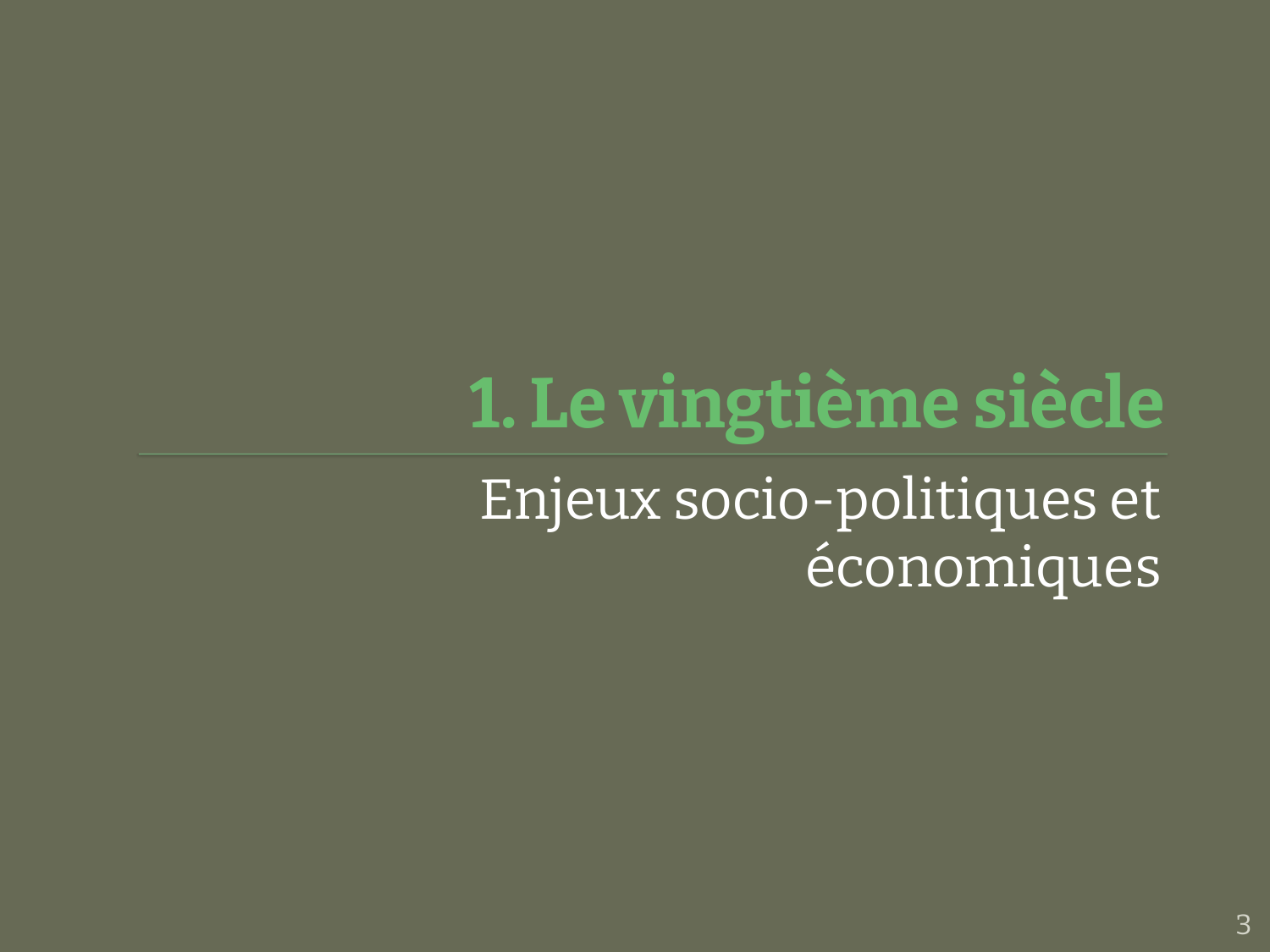

# 1. Le vingtième siècle
Enjeux socio-politiques et économiques
3